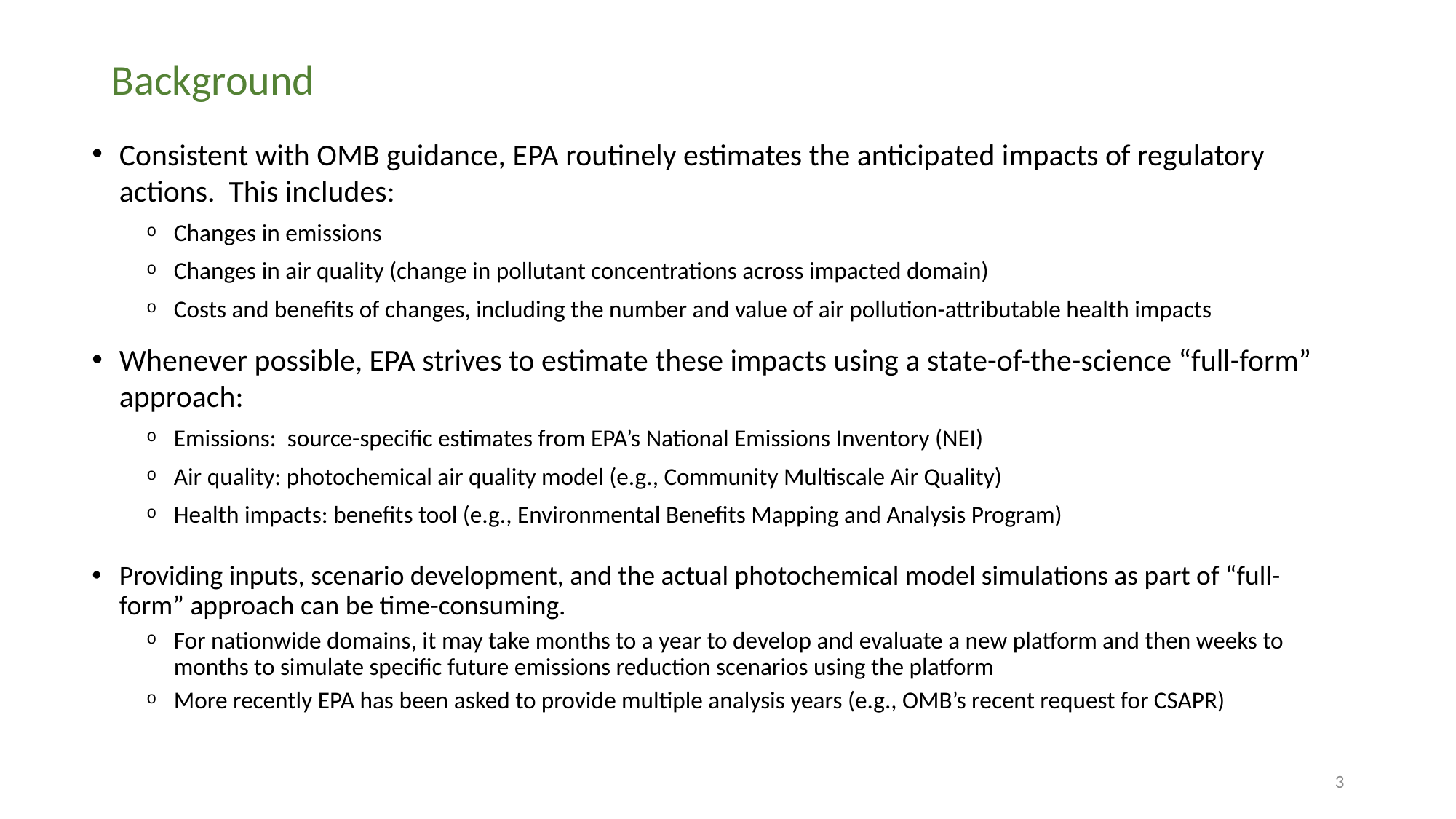

# Background
Consistent with OMB guidance, EPA routinely estimates the anticipated impacts of regulatory actions.  This includes:
Changes in emissions
Changes in air quality (change in pollutant concentrations across impacted domain)
Costs and benefits of changes, including the number and value of air pollution-attributable health impacts
Whenever possible, EPA strives to estimate these impacts using a state-of-the-science “full-form” approach:
Emissions:  source-specific estimates from EPA’s National Emissions Inventory (NEI)
Air quality: photochemical air quality model (e.g., Community Multiscale Air Quality)
Health impacts: benefits tool (e.g., Environmental Benefits Mapping and Analysis Program)
Providing inputs, scenario development, and the actual photochemical model simulations as part of “full-form” approach can be time-consuming.
For nationwide domains, it may take months to a year to develop and evaluate a new platform and then weeks to months to simulate specific future emissions reduction scenarios using the platform
More recently EPA has been asked to provide multiple analysis years (e.g., OMB’s recent request for CSAPR)
3